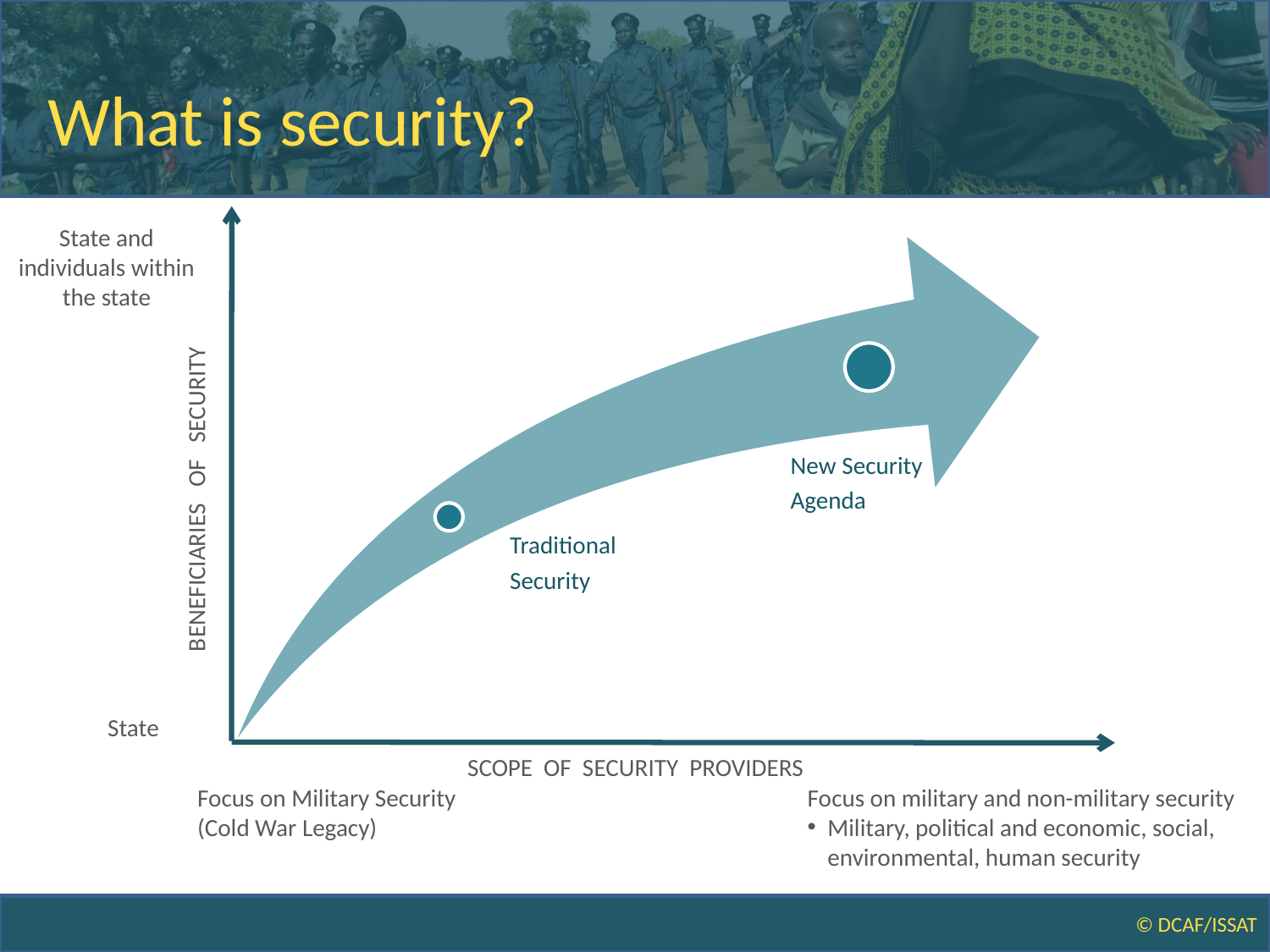

# What is security?
State and individuals within the state
Traditional
Security
New Security
Agenda
BENEFICIARIES   OF   SECURITY

State
SCOPE  OF  SECURITY  PROVIDERS
Focus on Military Security
(Cold War Legacy)
Focus on military and non-military security
Military, political and economic, social, environmental, human security